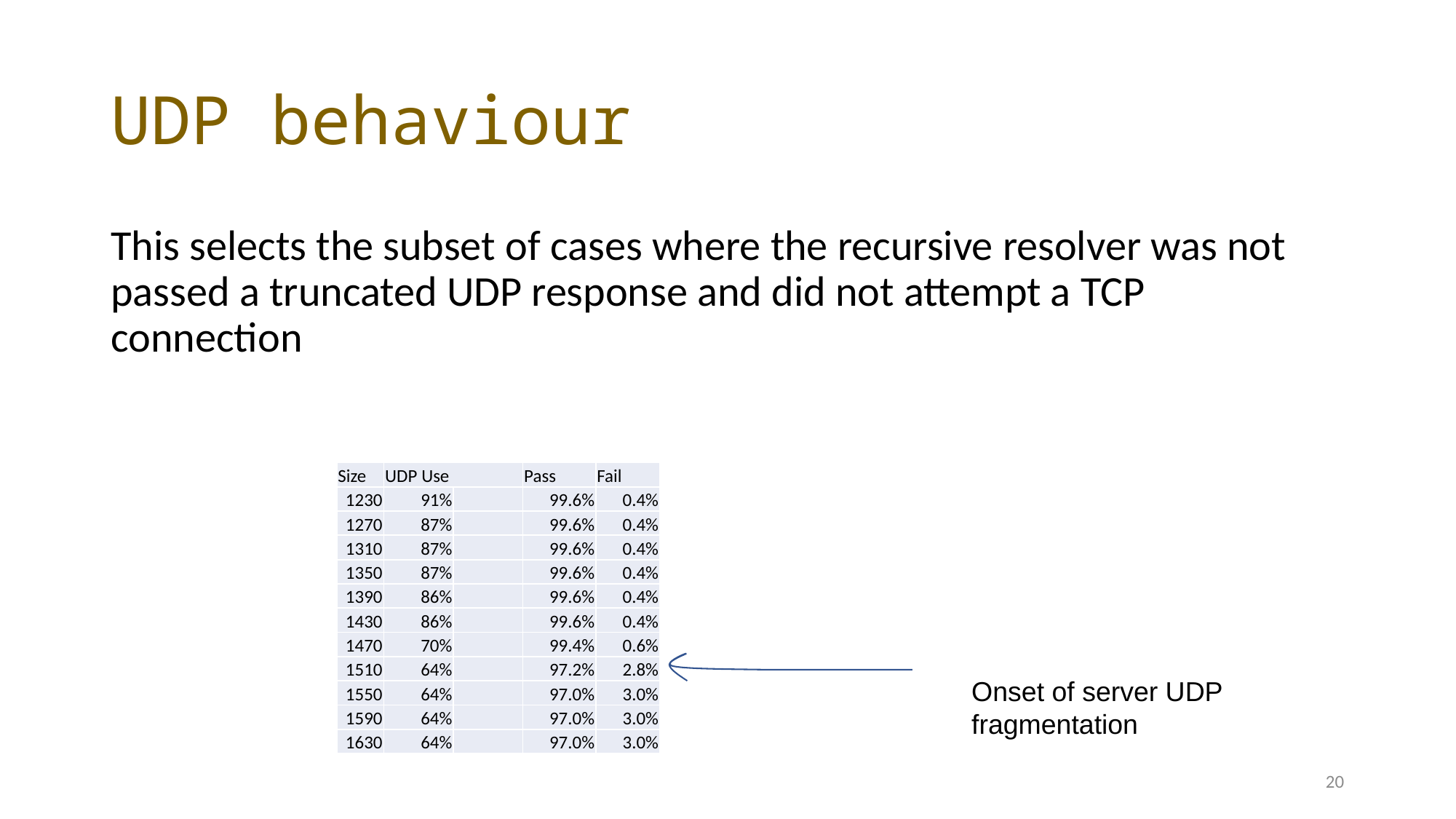

# UDP behaviour
This selects the subset of cases where the recursive resolver was not passed a truncated UDP response and did not attempt a TCP connection

| Size | UDP Use |  | Pass | Fail |
| --- | --- | --- | --- | --- |
| 1230 | 91% |  | 99.6% | 0.4% |
| 1270 | 87% |  | 99.6% | 0.4% |
| 1310 | 87% |  | 99.6% | 0.4% |
| 1350 | 87% |  | 99.6% | 0.4% |
| 1390 | 86% |  | 99.6% | 0.4% |
| 1430 | 86% |  | 99.6% | 0.4% |
| 1470 | 70% |  | 99.4% | 0.6% |
| 1510 | 64% |  | 97.2% | 2.8% |
| 1550 | 64% |  | 97.0% | 3.0% |
| 1590 | 64% |  | 97.0% | 3.0% |
| 1630 | 64% |  | 97.0% | 3.0% |

Onset of server UDP
fragmentation
20